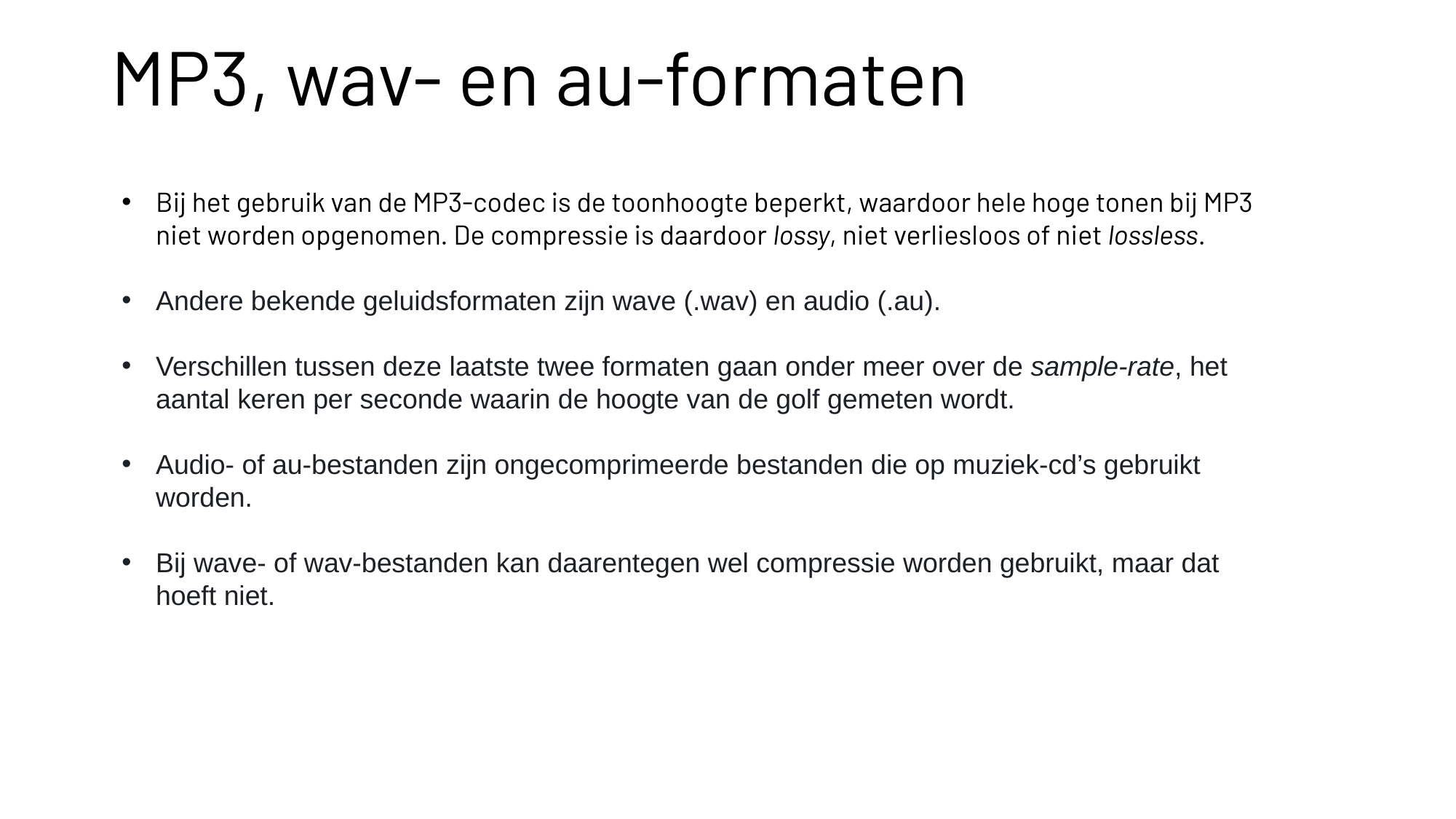

MP3, wav- en au-formaten
Bij het gebruik van de MP3-codec is de toonhoogte beperkt, waardoor hele hoge tonen bij MP3 niet worden opgenomen. De compressie is daardoor lossy, niet verliesloos of niet lossless.
Andere bekende geluidsformaten zijn wave (.wav) en audio (.au).
Verschillen tussen deze laatste twee formaten gaan onder meer over de sample-rate, het aantal keren per seconde waarin de hoogte van de golf gemeten wordt.
Audio- of au-bestanden zijn ongecomprimeerde bestanden die op muziek-cd’s gebruikt worden.
Bij wave- of wav-bestanden kan daarentegen wel compressie worden gebruikt, maar dat hoeft niet.